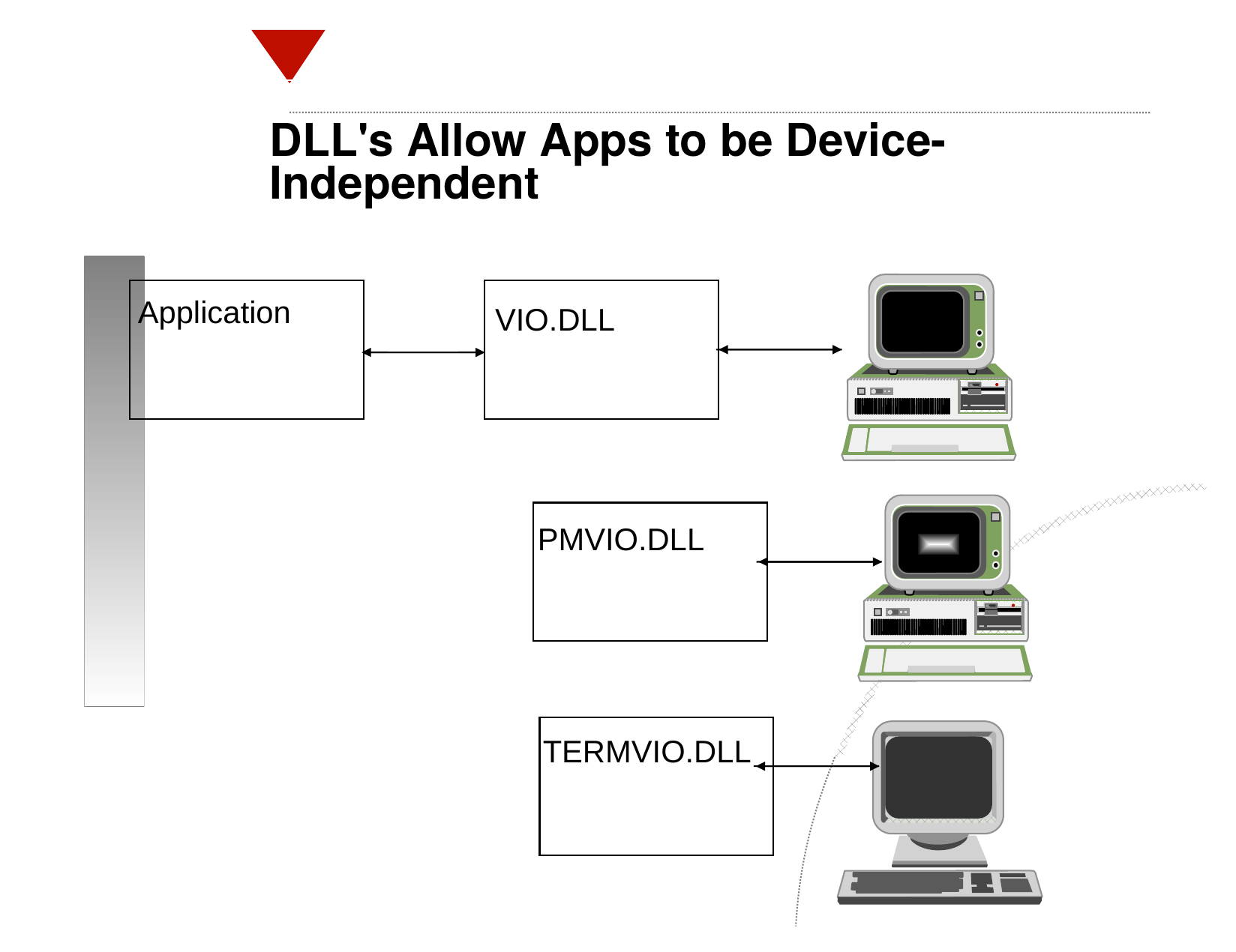

DLL's Allow Apps to be Device-Independent

Application
VIO.DLL

PMVIO.DLL

TERMVIO.DLL